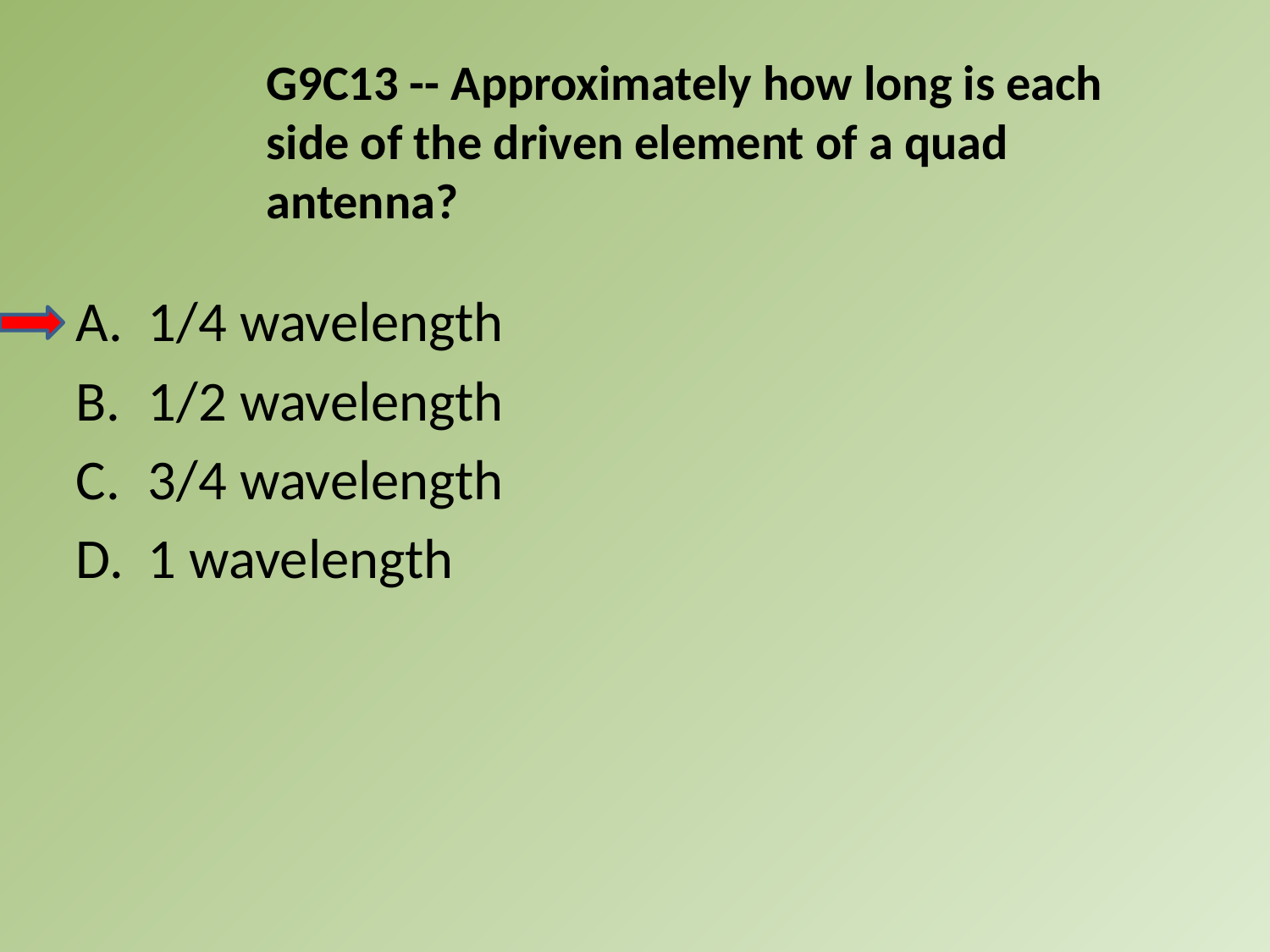

G9C13 -- Approximately how long is each side of the driven element of a quad antenna?
A.	1/4 wavelength
B.	1/2 wavelength
C.	3/4 wavelength
D.	1 wavelength